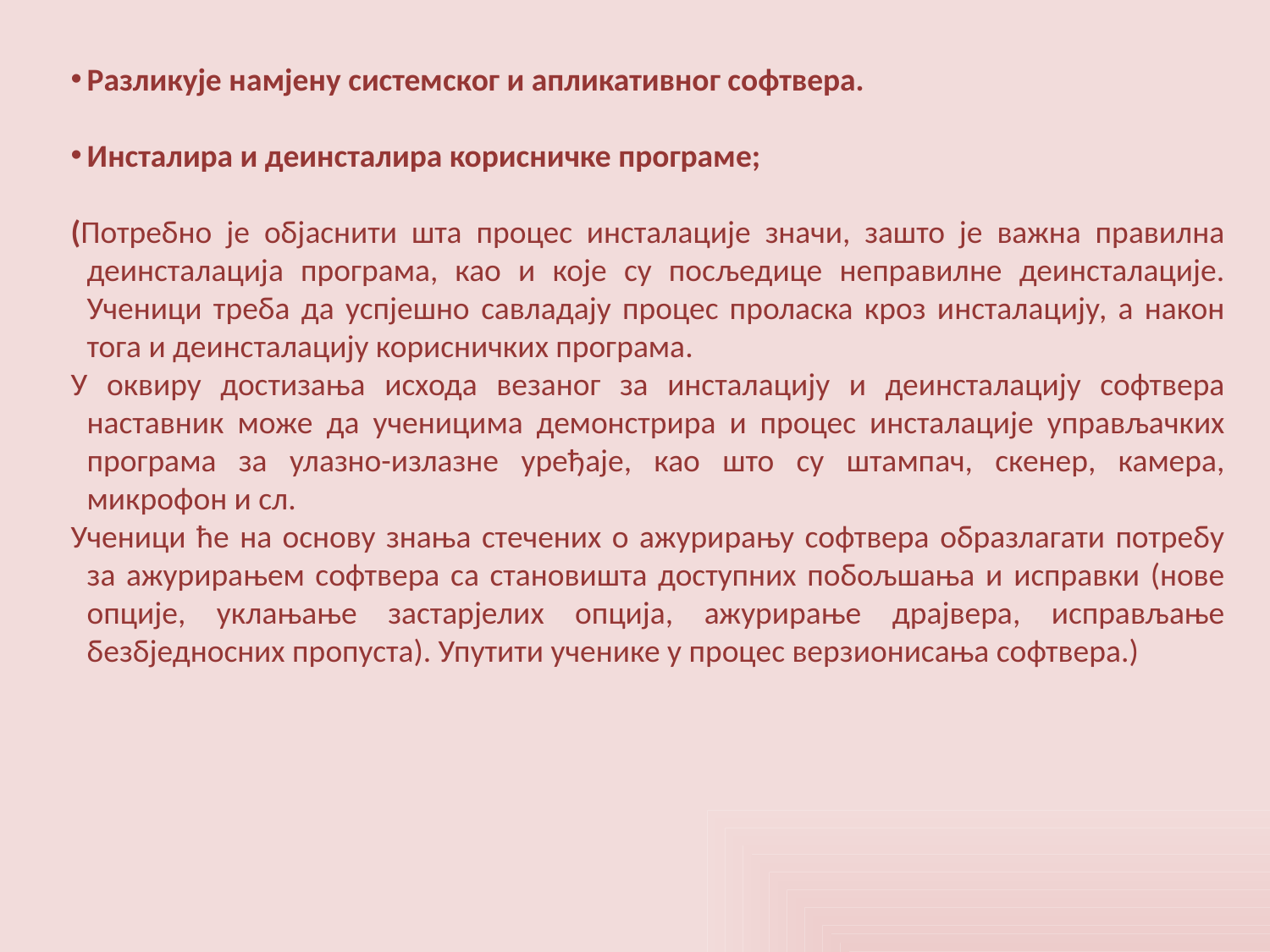

Разликује намјену системског и апликативног софтвера.

Инсталира и деинсталира корисничке програме;

(Потребно је објаснити шта процес инсталације значи, зашто је важна правилна деинсталација програма, као и које су посљедице неправилне деинсталације. Ученици треба да успјешно савладају процес проласка кроз инсталацију, а након тога и деинсталацију корисничких програма.
У оквиру достизања исхода везаног за инсталацију и деинсталацију софтвера наставник може да ученицима демонстрира и процес инсталације управљачких програма за улазно-излазне уређаје, као што су штампач, скенер, камера, микрофон и сл.
Ученици ће на основу знања стечених о ажурирању софтвера образлагати потребу за ажурирањем софтвера са становишта доступних побољшања и исправки (нове опције, уклањање застарјелих опција, ажурирање драјвера, исправљање безбједносних пропуста). Упутити ученике у процес верзионисања софтвера.)